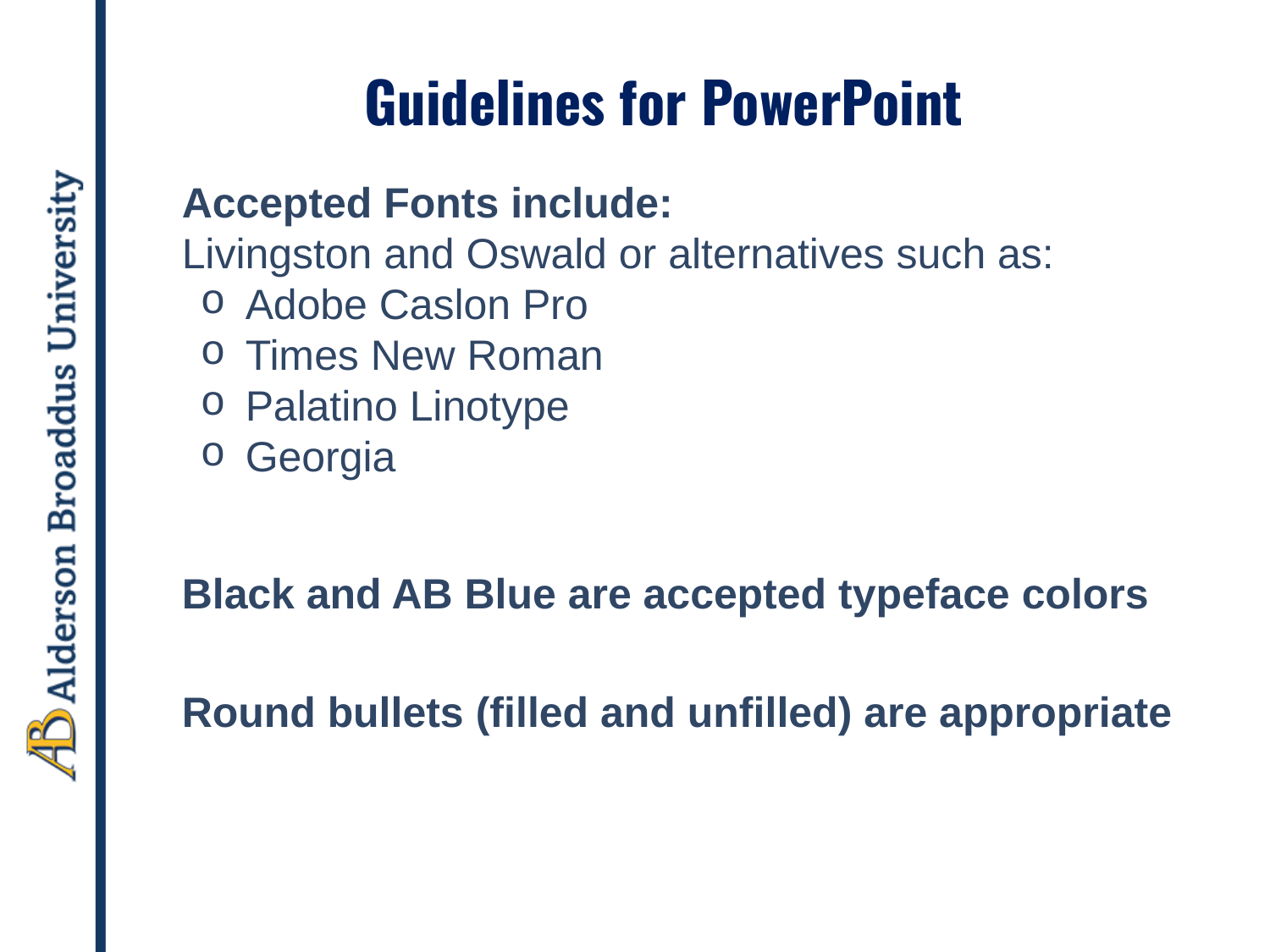

Guidelines for PowerPoint
Accepted Fonts include:
Livingston and Oswald or alternatives such as:
Adobe Caslon Pro
Times New Roman
Palatino Linotype
Georgia

Black and AB Blue are accepted typeface colors

Round bullets (filled and unfilled) are appropriate